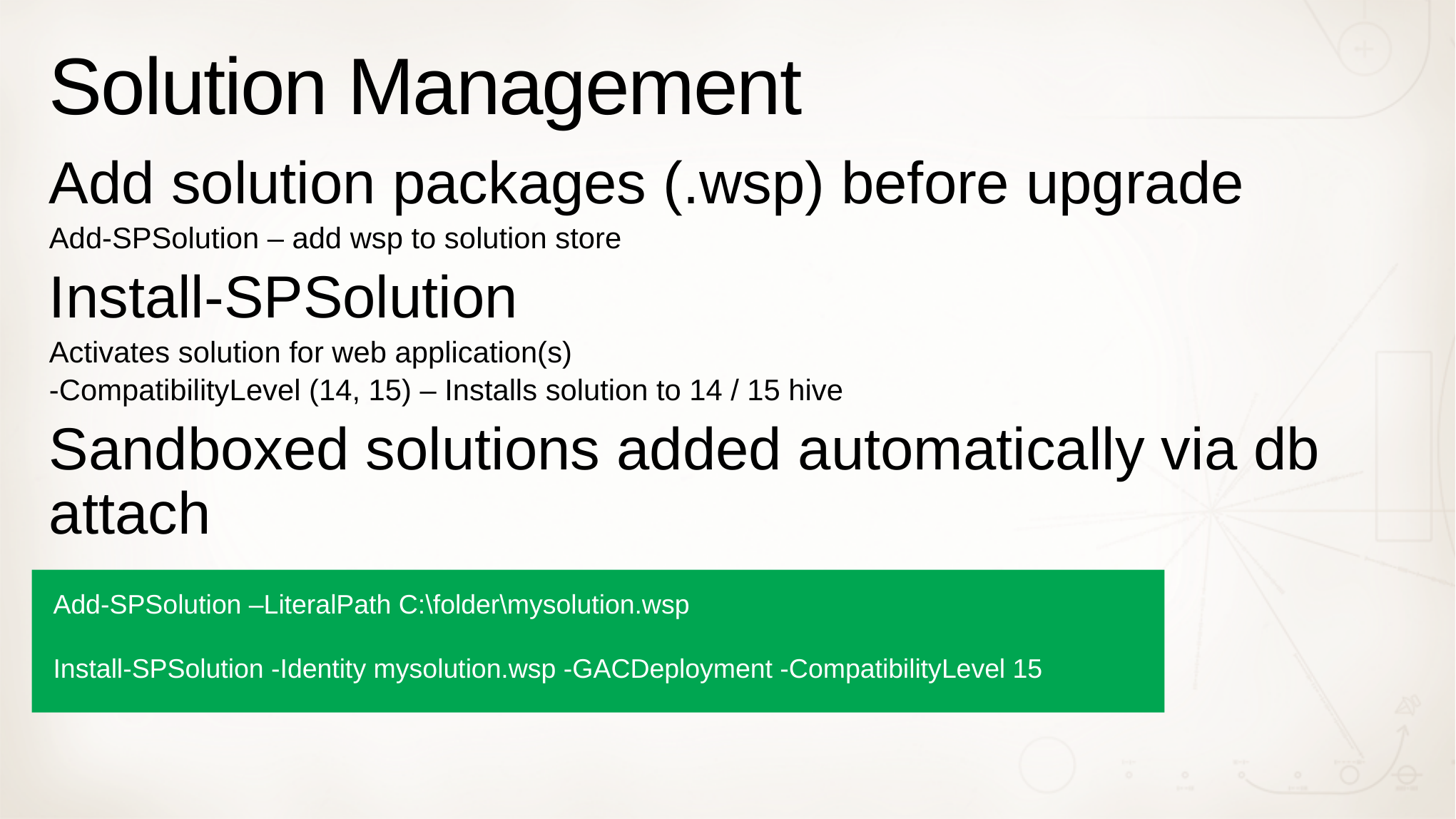

# Solution Management
Add solution packages (.wsp) before upgrade
Add-SPSolution – add wsp to solution store
Install-SPSolution
Activates solution for web application(s)
-CompatibilityLevel (14, 15) – Installs solution to 14 / 15 hive
Sandboxed solutions added automatically via db attach

Add-SPSolution –LiteralPath C:\folder\mysolution.wsp

Install-SPSolution -Identity mysolution.wsp -GACDeployment -CompatibilityLevel 15